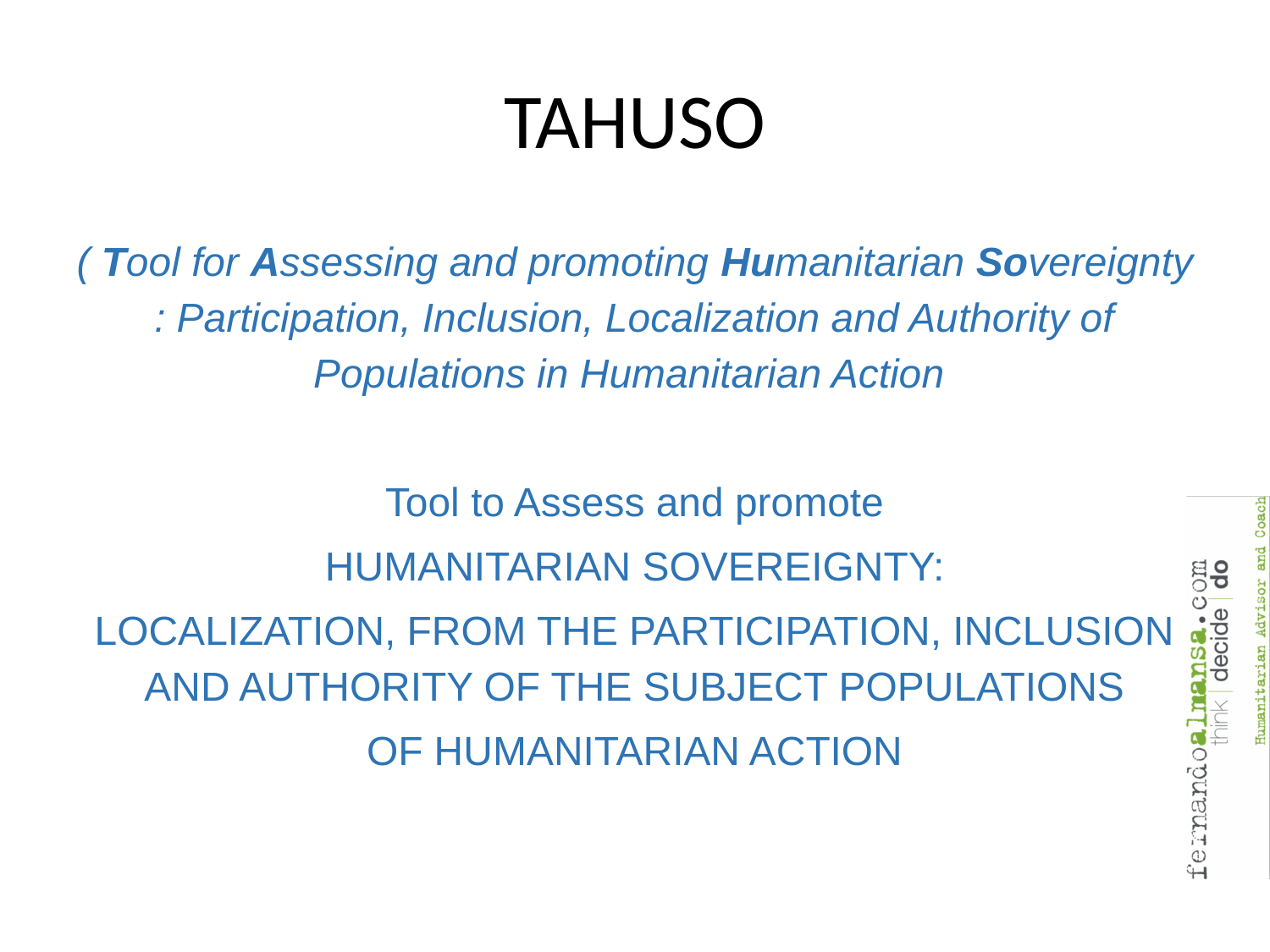

# TAHUSO
( Tool for Assessing and promoting Humanitarian Sovereignty : Participation, Inclusion, Localization and Authority of Populations in Humanitarian Action

Tool to Assess and promote
HUMANITARIAN SOVEREIGNTY:
LOCALIZATION, FROM THE PARTICIPATION, INCLUSION AND AUTHORITY OF THE SUBJECT POPULATIONS
OF HUMANITARIAN ACTION